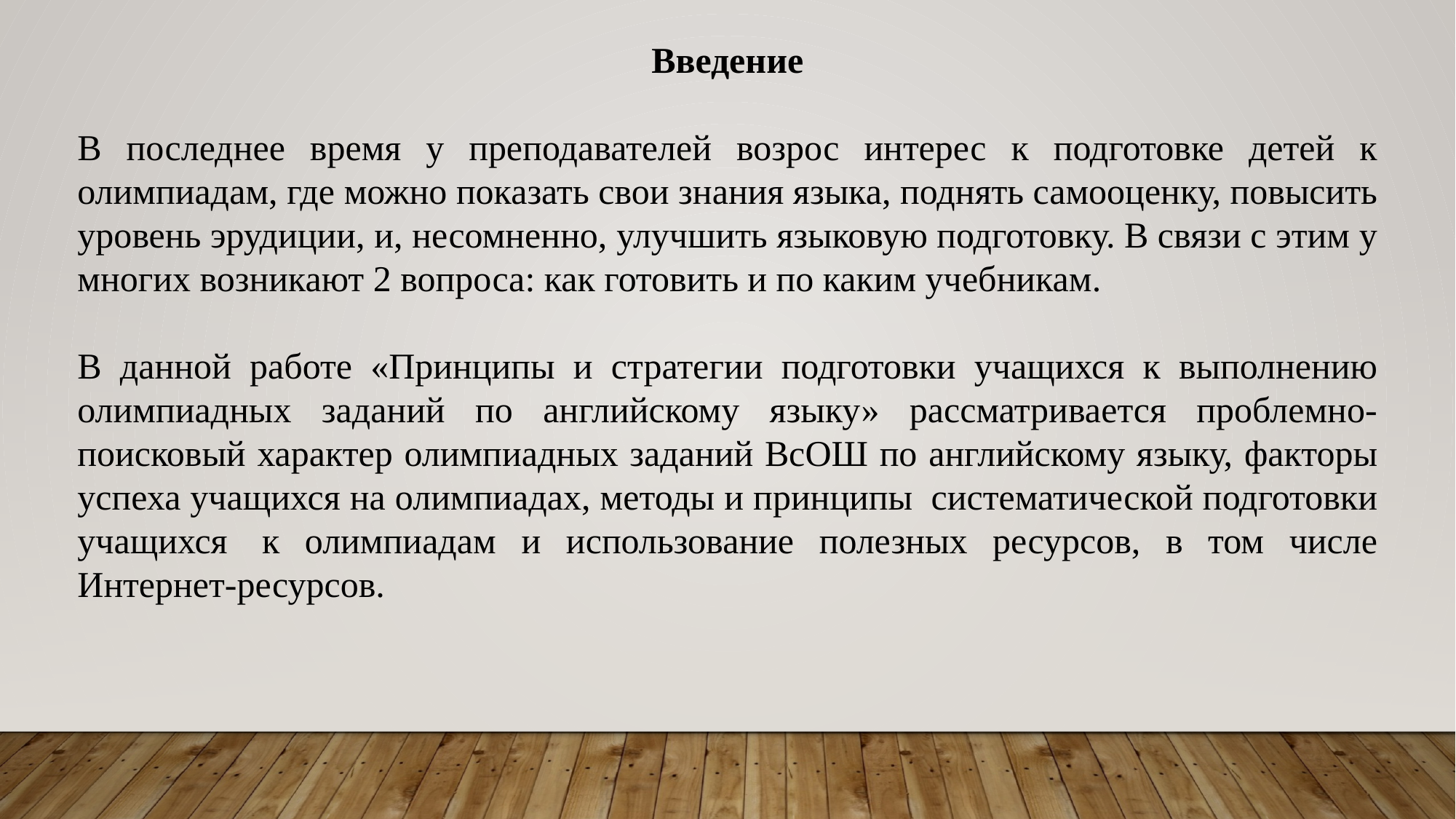

Введение

В последнее время у преподавателей возрос интерес к подготовке детей к олимпиадам, где можно показать свои знания языка, поднять самооценку, повысить уровень эрудиции, и, несомненно, улучшить языковую подготовку. В связи с этим у многих возникают 2 вопроса: как готовить и по каким учебникам.

В данной работе «Принципы и стратегии подготовки учащихся к выполнению олимпиадных заданий по английскому языку» рассматривается проблемно-поисковый характер олимпиадных заданий ВсОШ по английскому языку, факторы успеха учащихся на олимпиадах, методы и принципы  систематической подготовки учащихся  к олимпиадам и использование полезных ресурсов, в том числе Интернет-ресурсов.